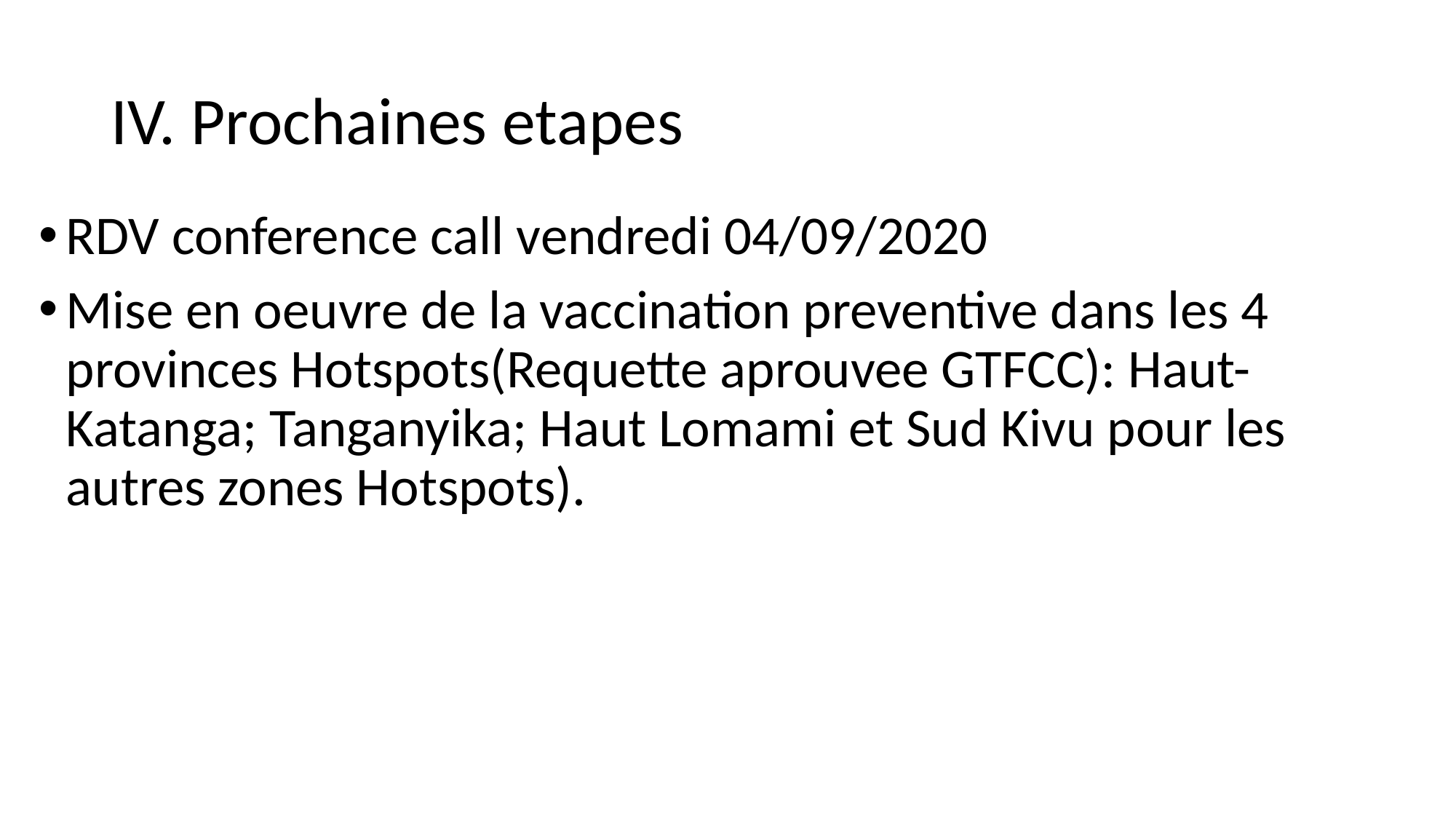

# IV. Prochaines etapes
RDV conference call vendredi 04/09/2020
Mise en oeuvre de la vaccination preventive dans les 4 provinces Hotspots(Requette aprouvee GTFCC): Haut- Katanga; Tanganyika; Haut Lomami et Sud Kivu pour les autres zones Hotspots).